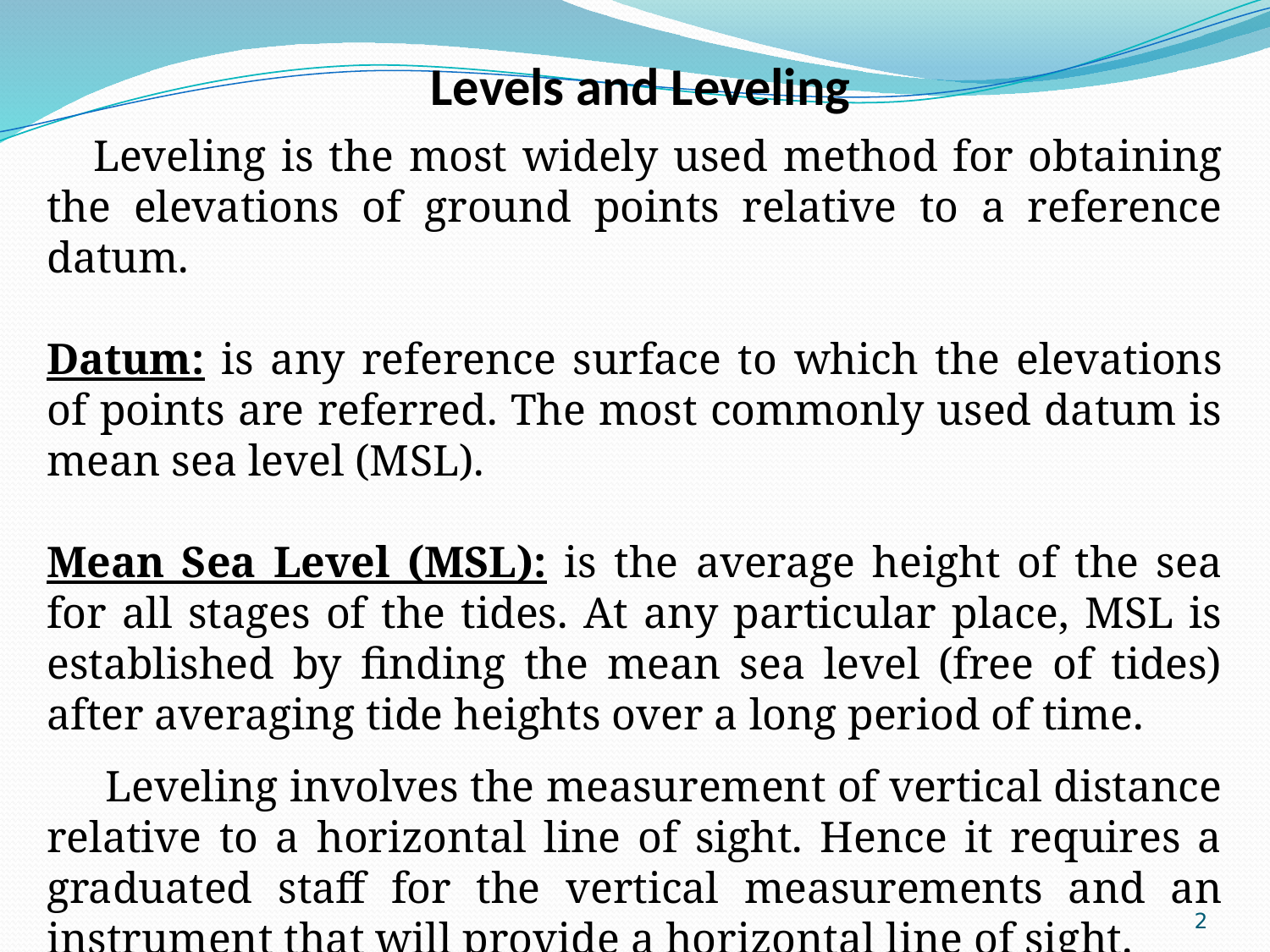

# Levels and Leveling
   Leveling is the most widely used method for obtaining the elevations of ground points relative to a reference datum.

Datum: is any reference surface to which the elevations of points are referred. The most commonly used datum is mean sea level (MSL).

Mean Sea Level (MSL): is the average height of the sea for all stages of the tides. At any particular place, MSL is established by finding the mean sea level (free of tides) after averaging tide heights over a long period of time.
     Leveling involves the measurement of vertical distance relative to a horizontal line of sight. Hence it requires a graduated staff for the vertical measurements and an instrument that will provide a horizontal line of sight.
2